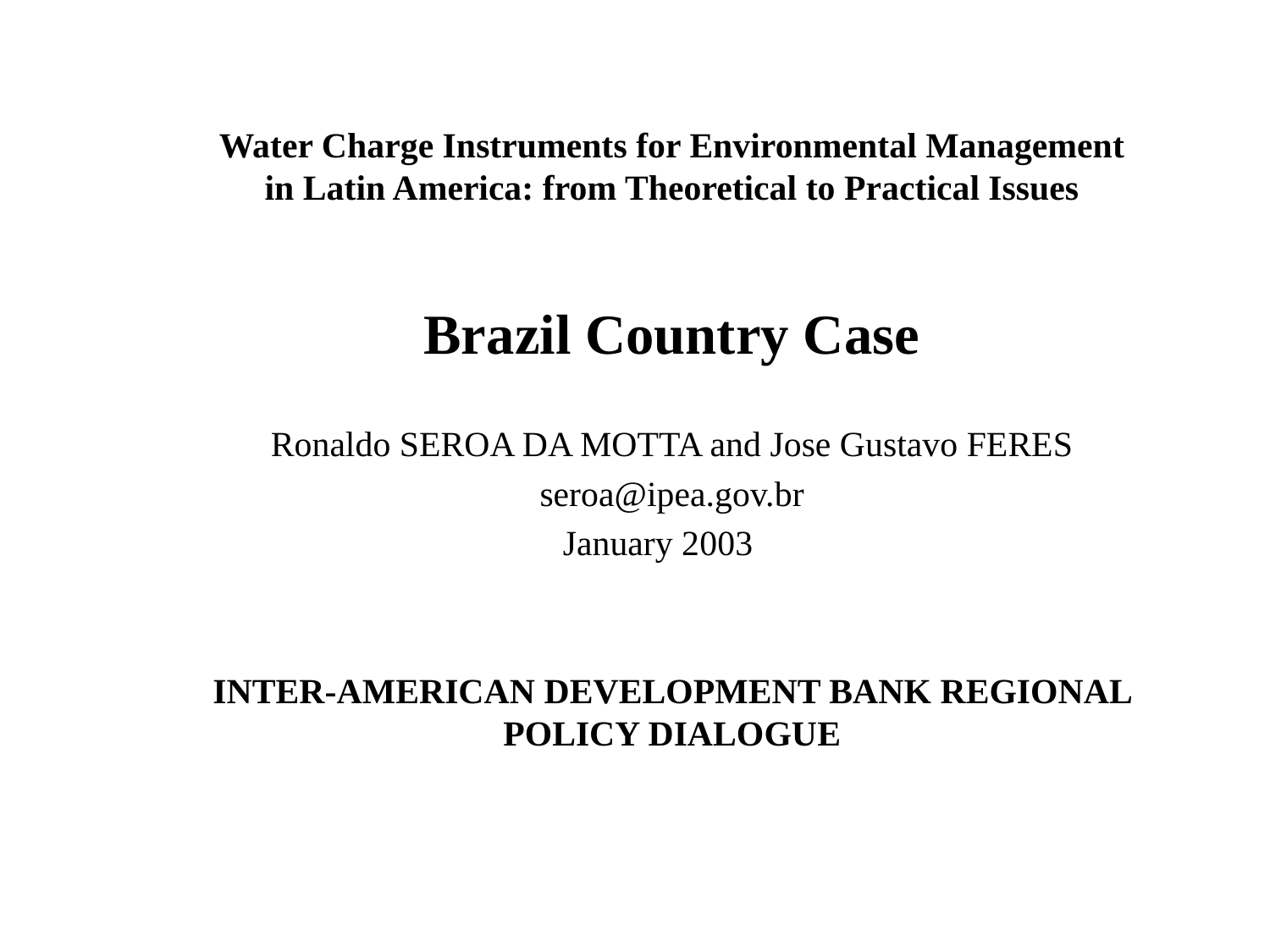

Water Charge Instruments for Environmental Management in Latin America: from Theoretical to Practical Issues

Brazil Country Case

Ronaldo SEROA DA MOTTA and Jose Gustavo FERES
seroa@ipea.gov.br
    January 2003

INTER-AMERICAN DEVELOPMENT BANK REGIONAL POLICY DIALOGUE
#